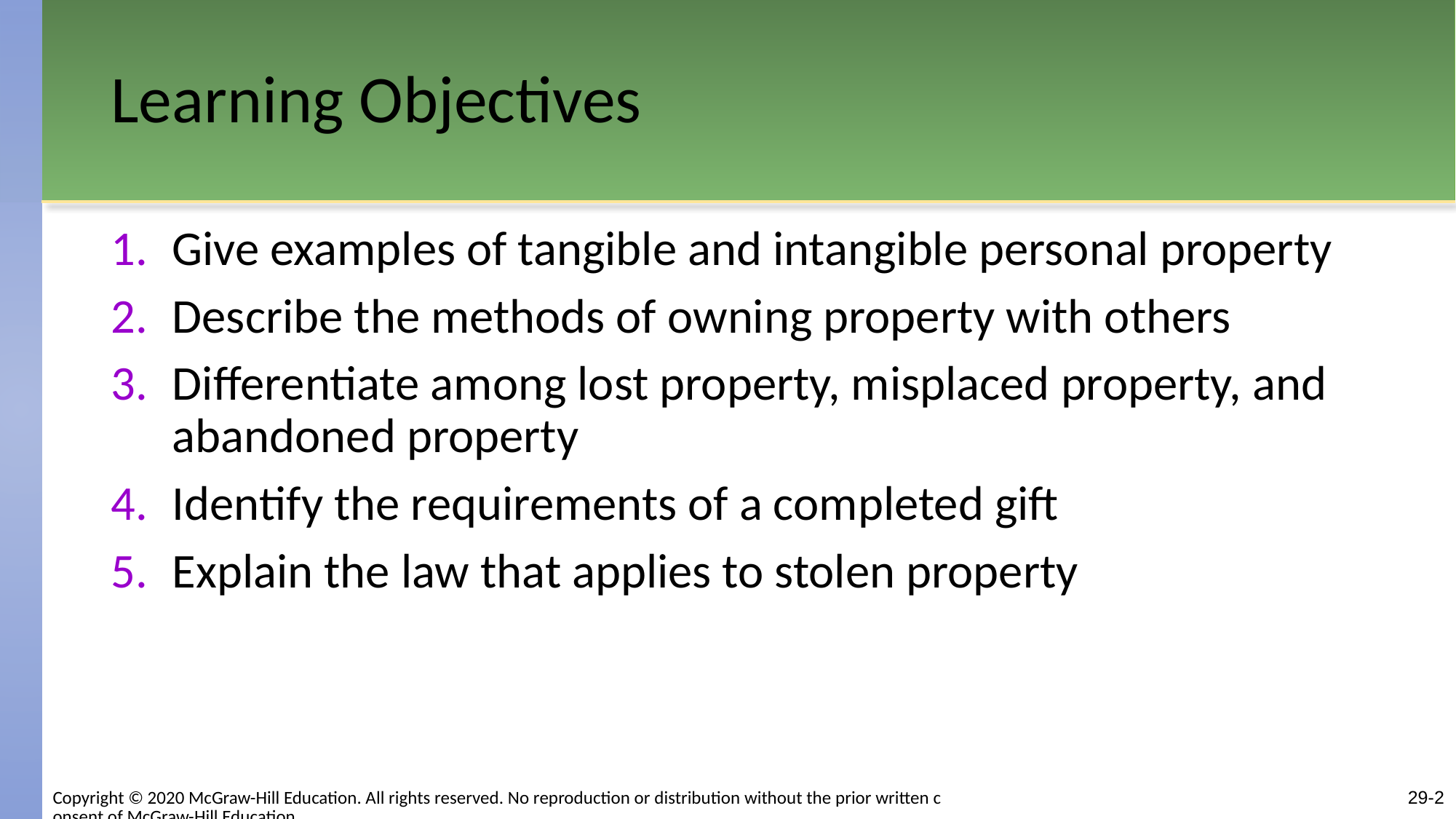

# Learning Objectives
Give examples of tangible and intangible personal property
Describe the methods of owning property with others
Differentiate among lost property, misplaced property, and abandoned property
Identify the requirements of a completed gift
Explain the law that applies to stolen property
Copyright © 2020 McGraw-Hill Education. All rights reserved. No reproduction or distribution without the prior written consent of McGraw-Hill Education.
29-2